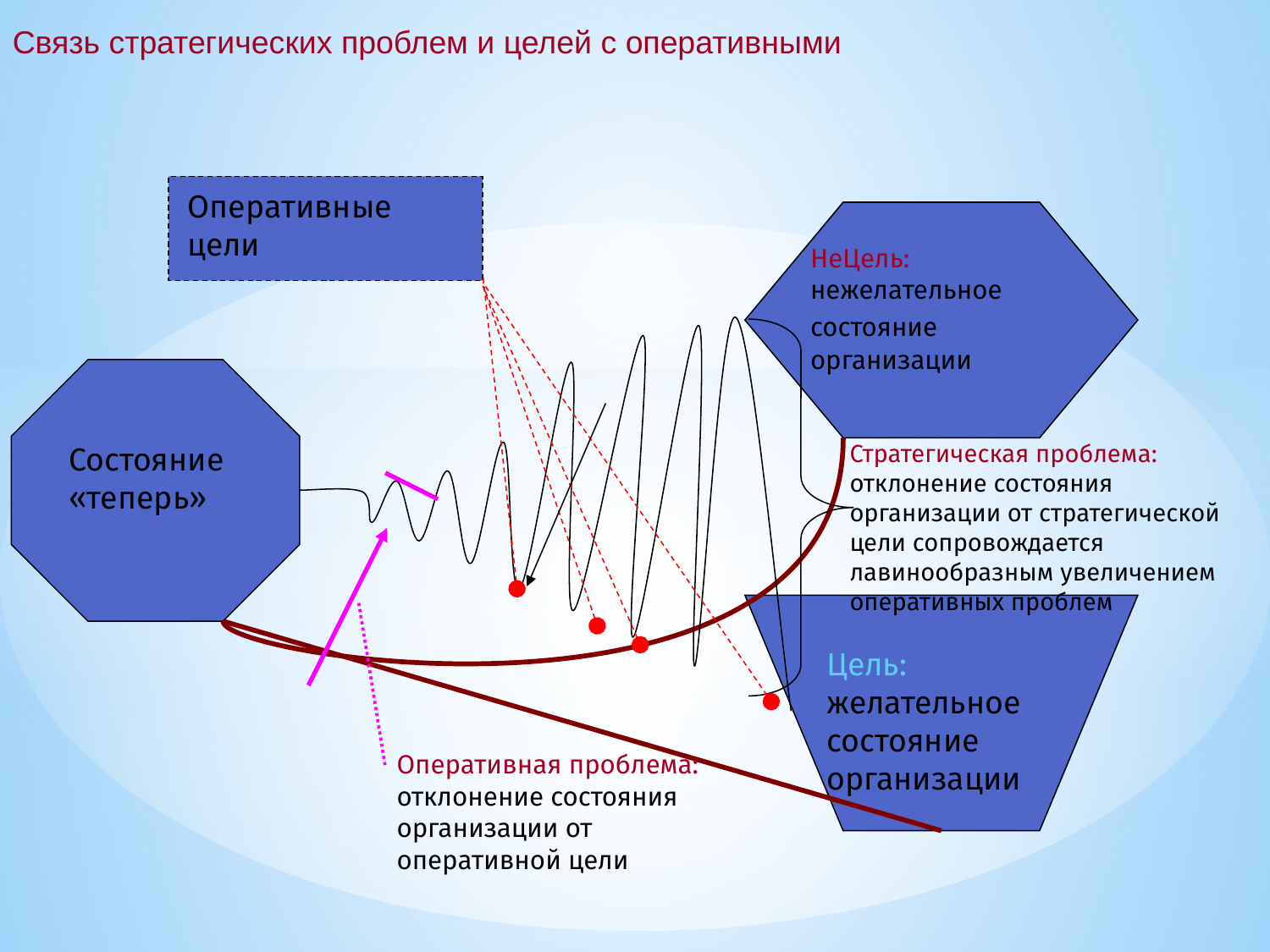

Связь стратегических проблем и целей с оперативными
Оперативные цели
НеЦель: нежелательное состояние организации

Состояние «теперь»

Стратегическая проблема: отклонение состояния организации от стратегической цели сопровождается лавинообразным увеличением оперативных проблем

Цель: желательное состояние организации
Оперативная проблема:
отклонение состояния организации от оперативной цели